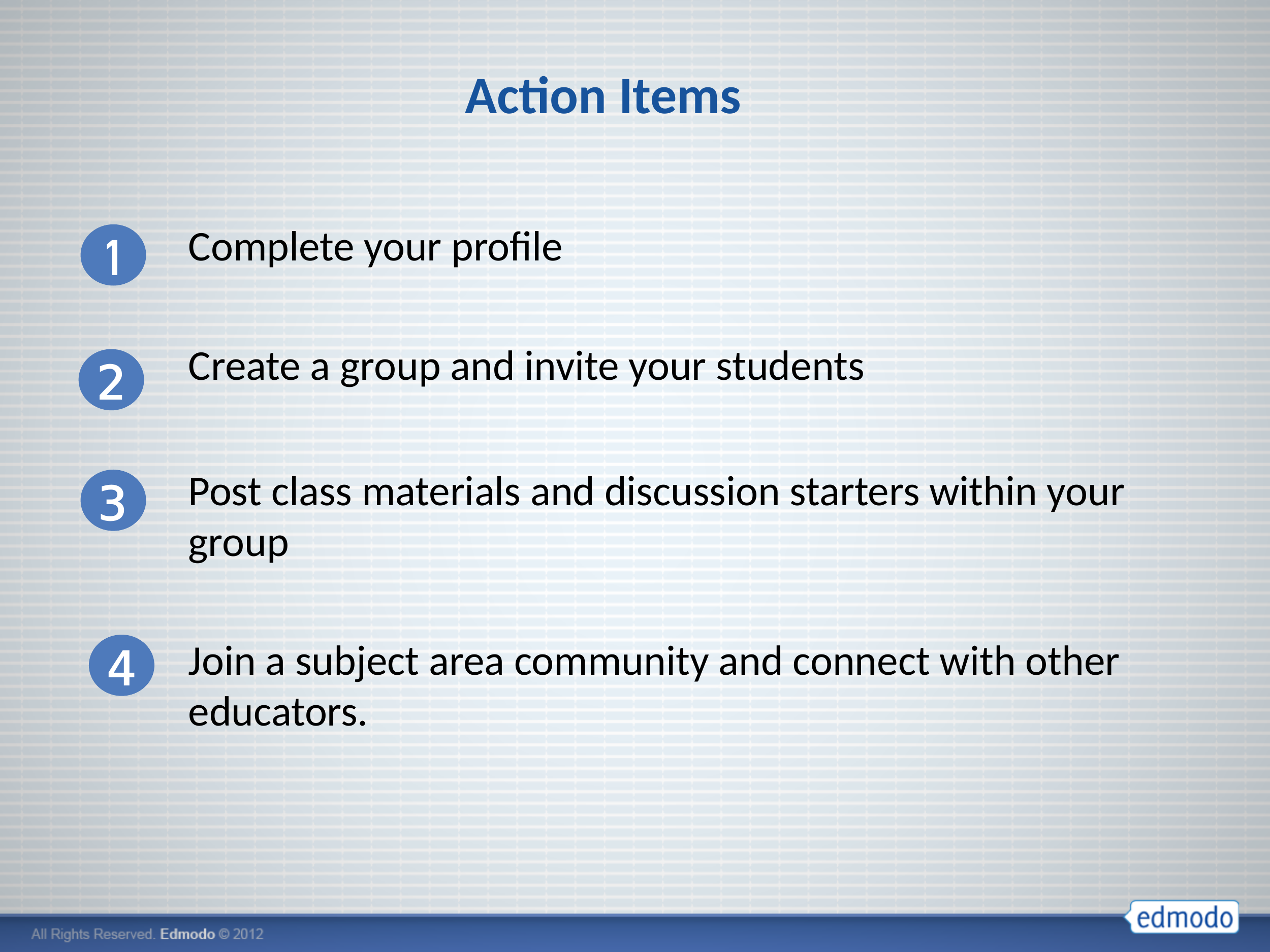

Action Items

Complete your profile

Create a group and invite your students

Post class materials and discussion starters within your group

Join a subject area community and connect with other educators.

1
2
3
4